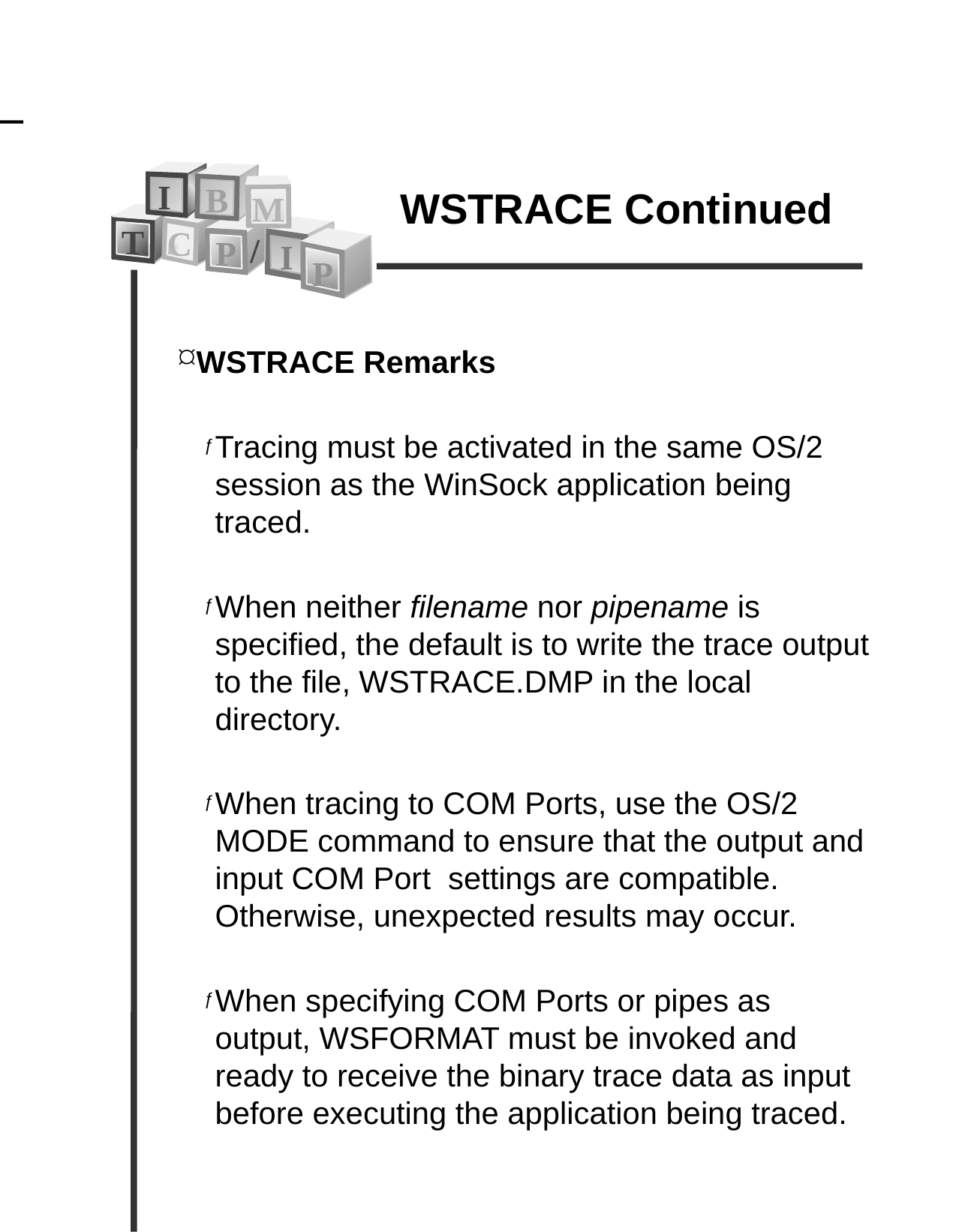

WSTRACE Continued

I

B

M

T
C

/

P

I

P

WSTRACE Remarks

Tracing must be activated in the same OS/2 session as the WinSock application being traced.

When neither filename nor pipename is specified, the default is to write the trace output to the file, WSTRACE.DMP in the local directory.

When tracing to COM Ports, use the OS/2 MODE command to ensure that the output and input COM Port  settings are compatible.  Otherwise, unexpected results may occur.

When specifying COM Ports or pipes as output, WSFORMAT must be invoked and ready to receive the binary trace data as input before executing the application being traced.